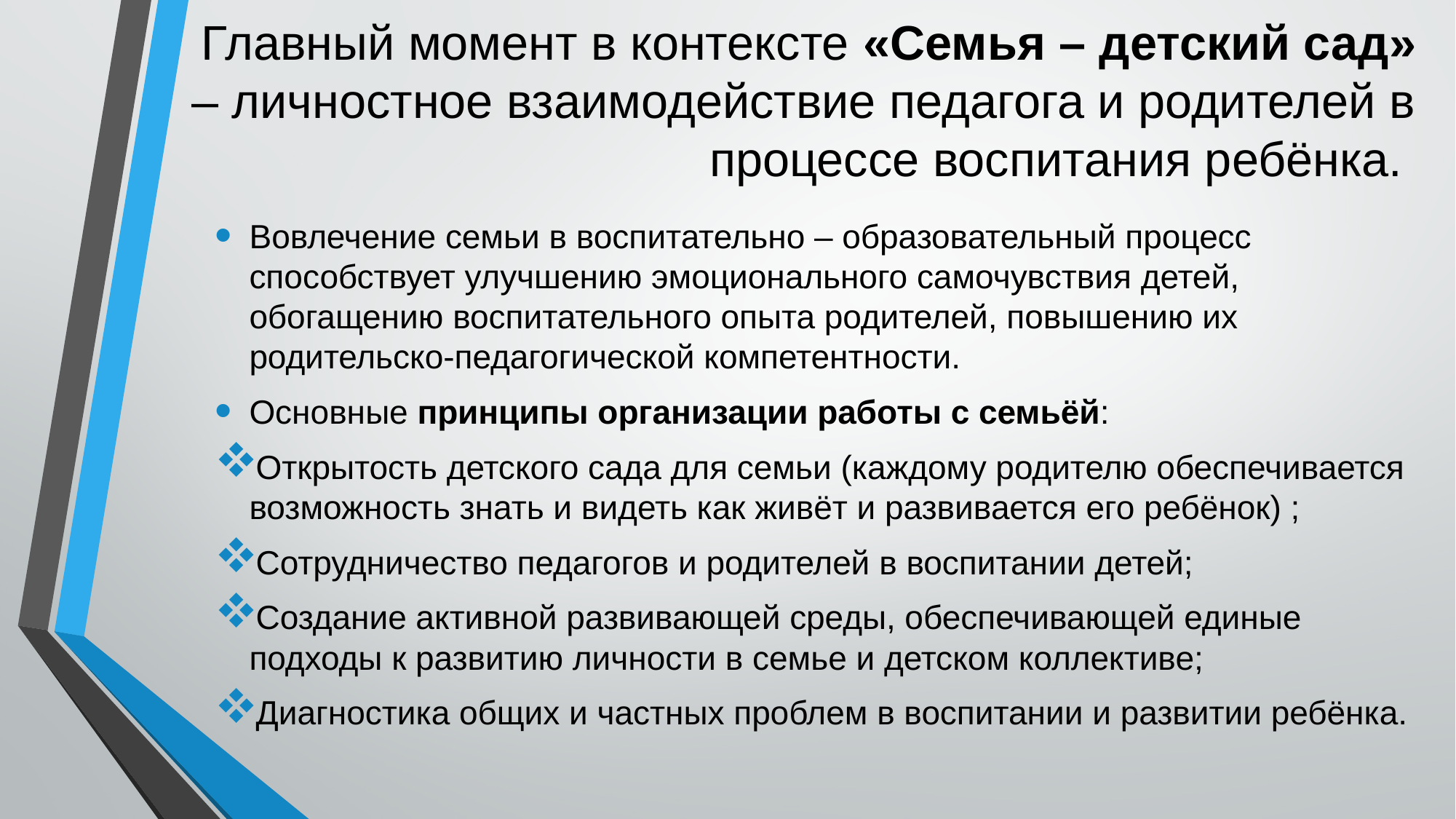

# Главный момент в контексте «Семья – детский сад» – личностное взаимодействие педагога и родителей в процессе воспитания ребёнка.
Вовлечение семьи в воспитательно – образовательный процесс способствует улучшению эмоционального самочувствия детей, обогащению воспитательного опыта родителей, повышению их родительско-педагогической компетентности.
Основные принципы организации работы с семьёй:
Открытость детского сада для семьи (каждому родителю обеспечивается возможность знать и видеть как живёт и развивается его ребёнок) ;
Сотрудничество педагогов и родителей в воспитании детей;
Создание активной развивающей среды, обеспечивающей единые подходы к развитию личности в семье и детском коллективе;
Диагностика общих и частных проблем в воспитании и развитии ребёнка.